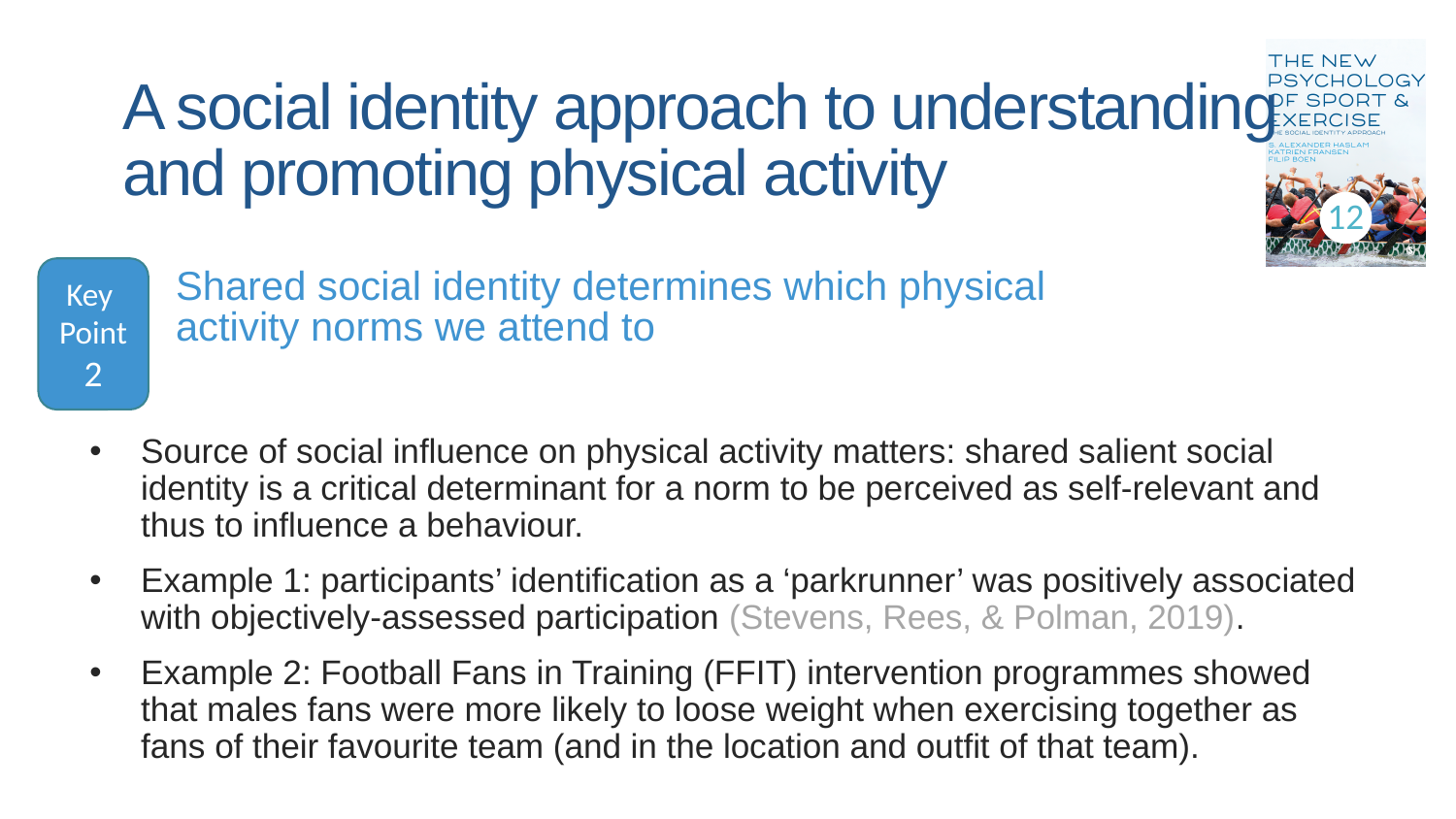

# A social identity approach to understanding and promoting physical activity
12
Key
Point
2
Shared social identity determines which physical activity norms we attend to
Source of social influence on physical activity matters: shared salient social identity is a critical determinant for a norm to be perceived as self-relevant and thus to influence a behaviour.
Example 1: participants’ identification as a ‘parkrunner’ was positively associated with objectively-assessed participation (Stevens, Rees, & Polman, 2019).
Example 2: Football Fans in Training (FFIT) intervention programmes showed that males fans were more likely to loose weight when exercising together as fans of their favourite team (and in the location and outfit of that team).